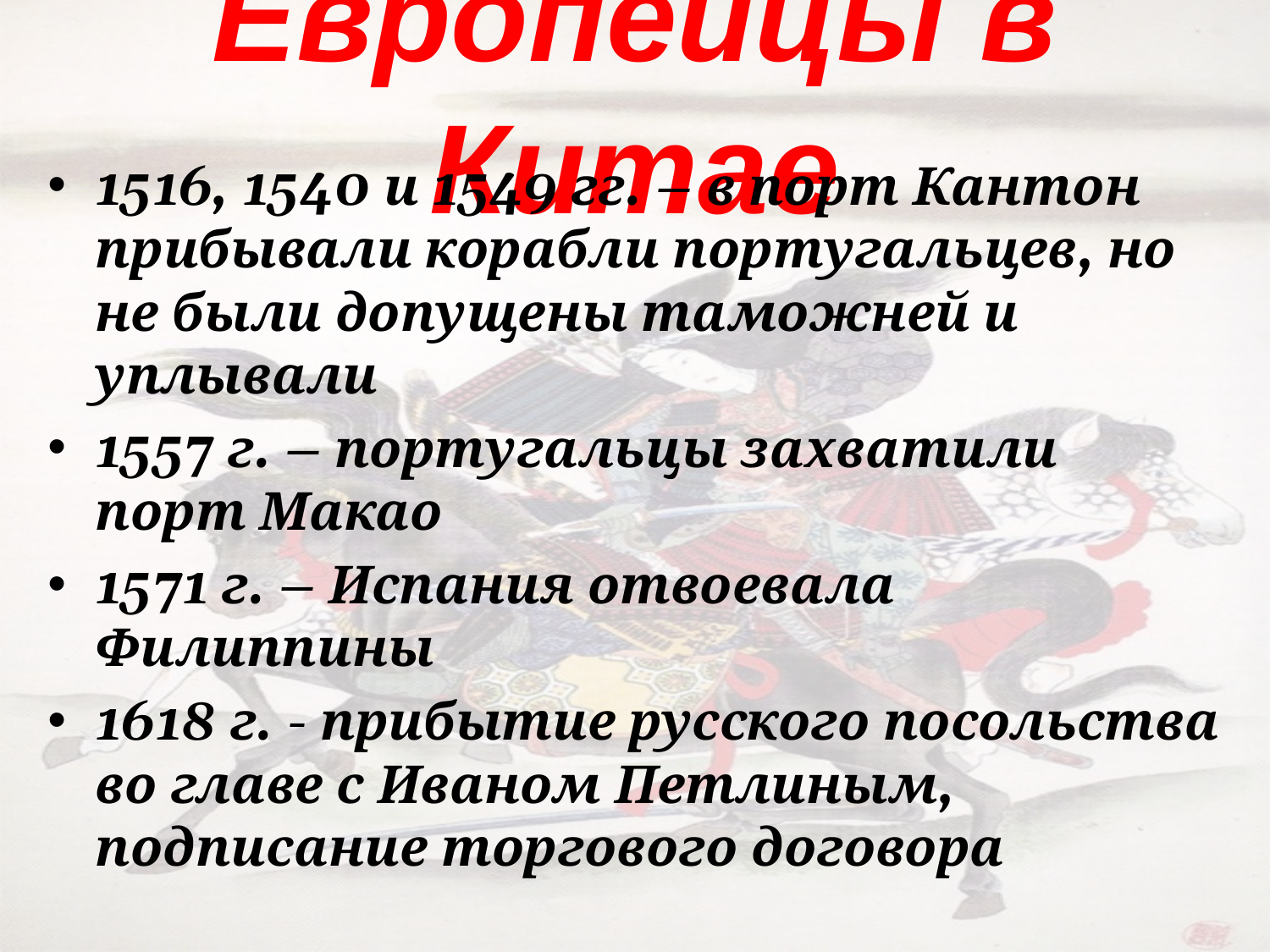

# Европейцы в Китае
1516, 1540 и 1549 гг. – в порт Кантон прибывали корабли португальцев, но не были допущены таможней и уплывали
1557 г. – португальцы захватили порт Макао
1571 г. – Испания отвоевала Филиппины
1618 г. - прибытие русского посольства во главе с Иваном Петлиным, подписание торгового договора